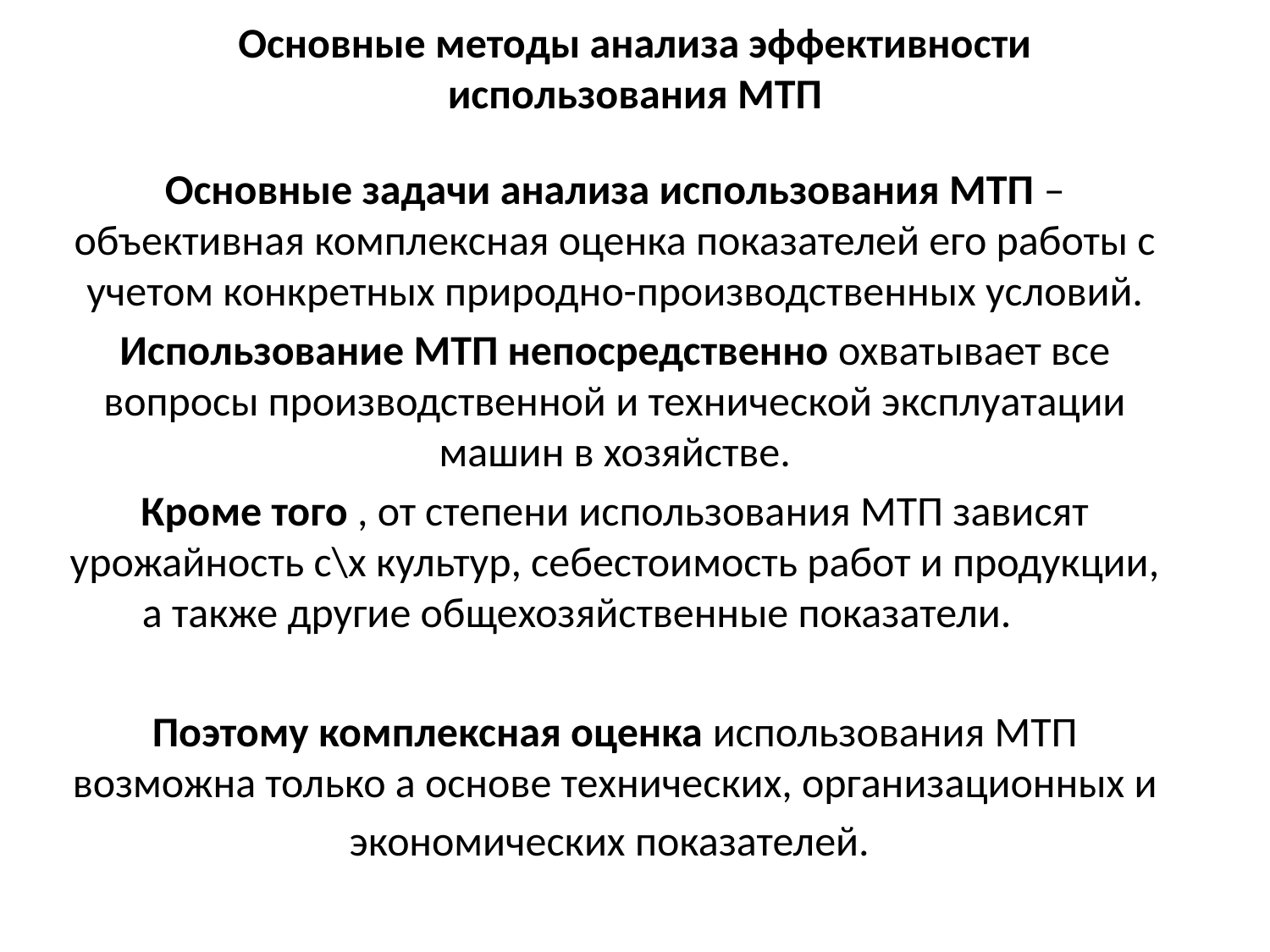

# Основные методы анализа эффективности использования МТП

Основные задачи анализа использования МТП –объективная комплексная оценка показателей его работы с учетом конкретных природно-производственных условий.
Использование МТП непосредственно охватывает все вопросы производственной и технической эксплуатации машин в хозяйстве.
Кроме того , от степени использования МТП зависят урожайность с\х культур, себестоимость работ и продукции, а также другие общехозяйственные показатели.

Поэтому комплексная оценка использования МТП возможна только а основе технических, организационных и экономических показателей.